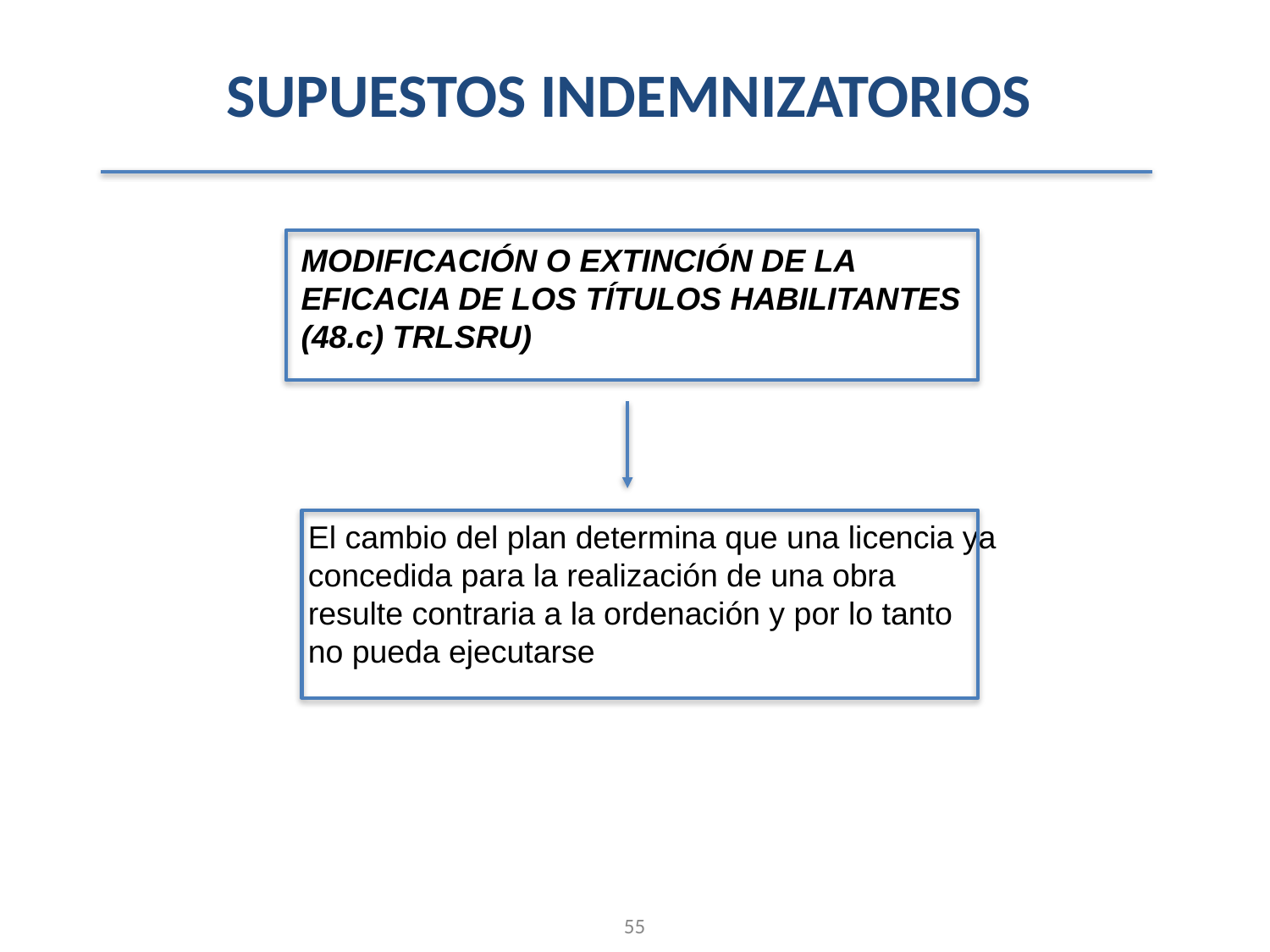

SUPUESTOS INDEMNIZATORIOS

MODIFICACIÓN O EXTINCIÓN DE LA EFICACIA DE LOS TÍTULOS HABILITANTES (48.c) TRLSRU)

El cambio del plan determina que una licencia ya concedida para la realización de una obra resulte contraria a la ordenación y por lo tanto no pueda ejecutarse
55